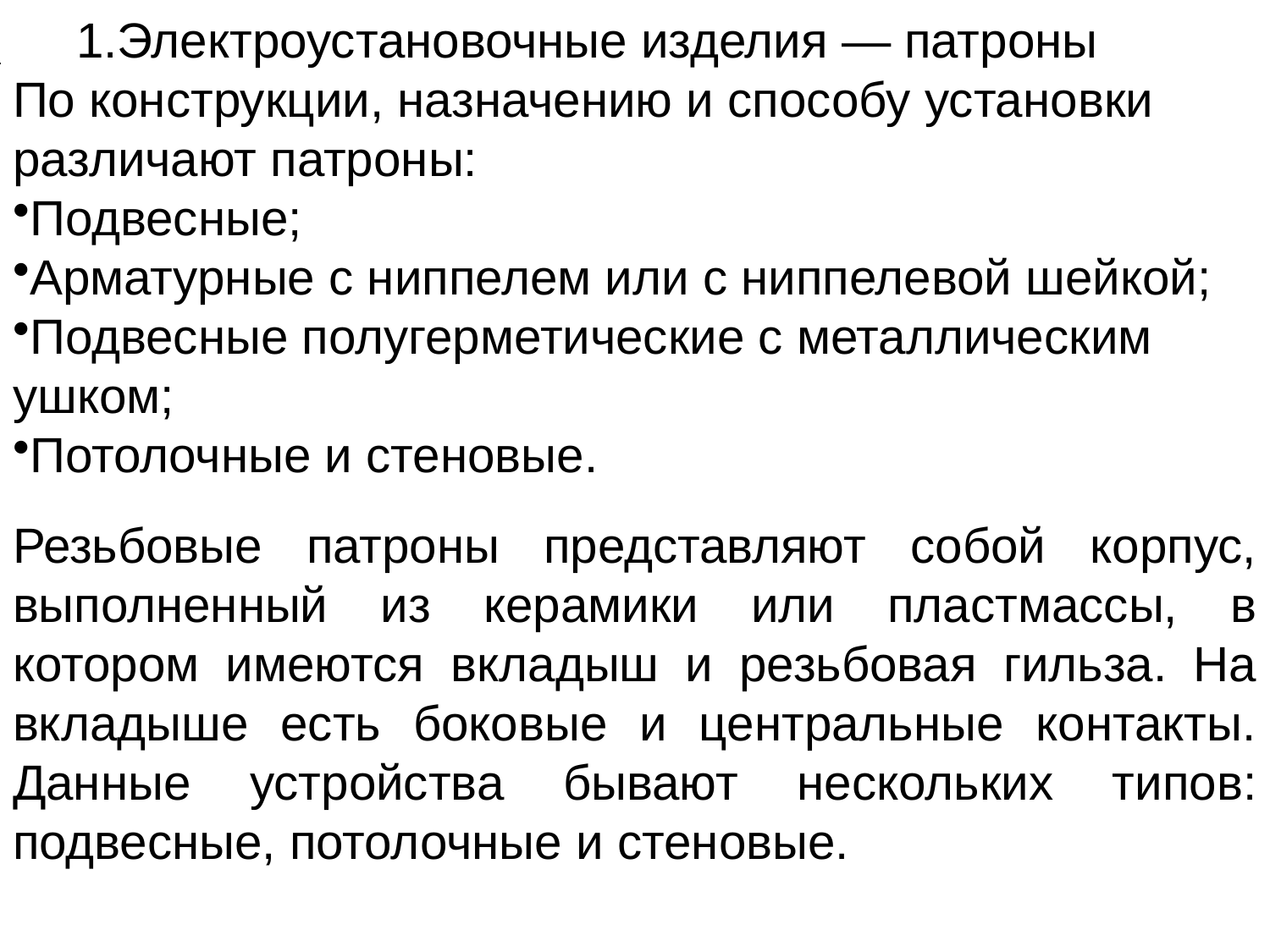

Электроустановочные изделия — патроны
По конструкции, назначению и способу установки различают патроны:
Подвесные;
Арматурные с ниппелем или с ниппелевой шейкой;
Подвесные полугерметические с металлическим ушком;
Потолочные и стеновые.

Резьбовые патроны представляют собой корпус, выполненный из керамики или пластмассы, в котором имеются вкладыш и резьбовая гильза. На вкладыше есть боковые и центральные контакты. Данные устройства бывают нескольких типов: подвесные, потолочные и стеновые.